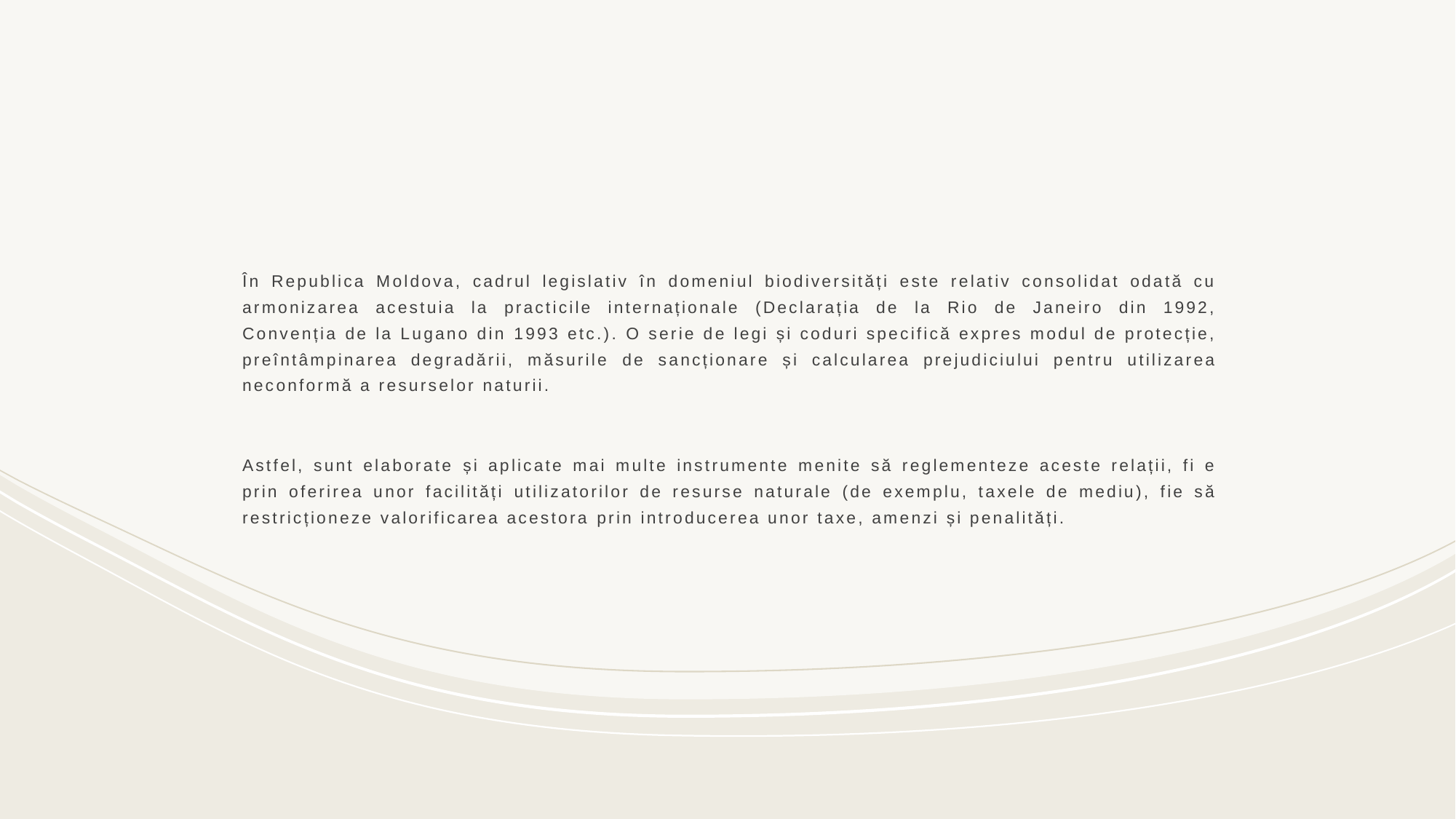

În Republica Moldova, cadrul legislativ în domeniul biodiversități este relativ consolidat odată cu armonizarea acestuia la practicile internaționale (Declarația de la Rio de Janeiro din 1992, Convenția de la Lugano din 1993 etc.). O serie de legi și coduri specifică expres modul de protecție, preîntâmpinarea degradării, măsurile de sancționare și calcularea prejudiciului pentru utilizarea neconformă a resurselor naturii.

Astfel, sunt elaborate și aplicate mai multe instrumente menite să reglementeze aceste relații, fi e prin oferirea unor facilități utilizatorilor de resurse naturale (de exemplu, taxele de mediu), fie să restricționeze valorificarea acestora prin introducerea unor taxe, amenzi și penalități.